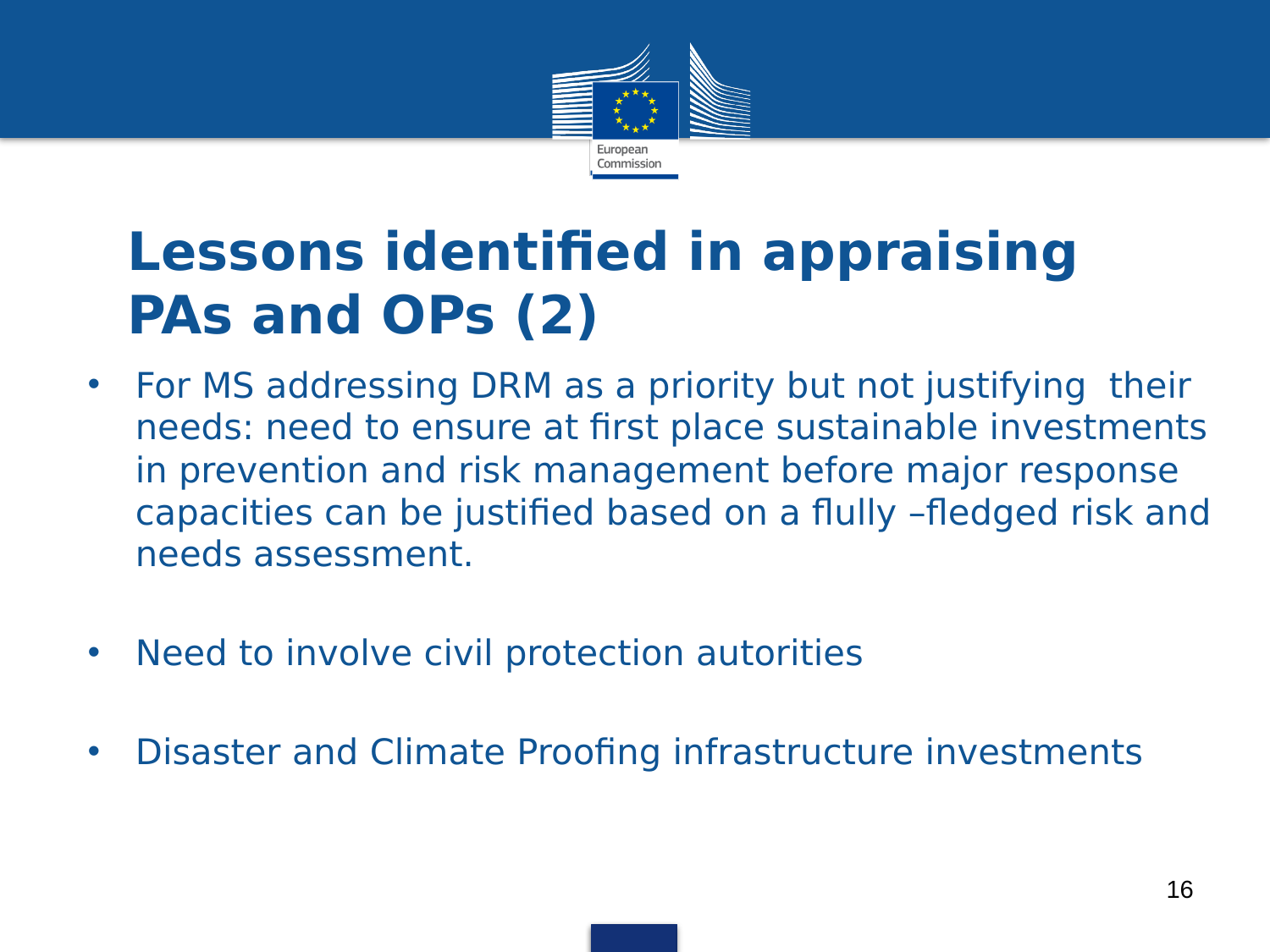

# Lessons identified in appraising PAs and OPs (2)
For MS addressing DRM as a priority but not justifying  their needs: need to ensure at first place sustainable investments in prevention and risk management before major response capacities can be justified based on a flully –fledged risk and needs assessment.

Need to involve civil protection autorities

Disaster and Climate Proofing infrastructure investments

16